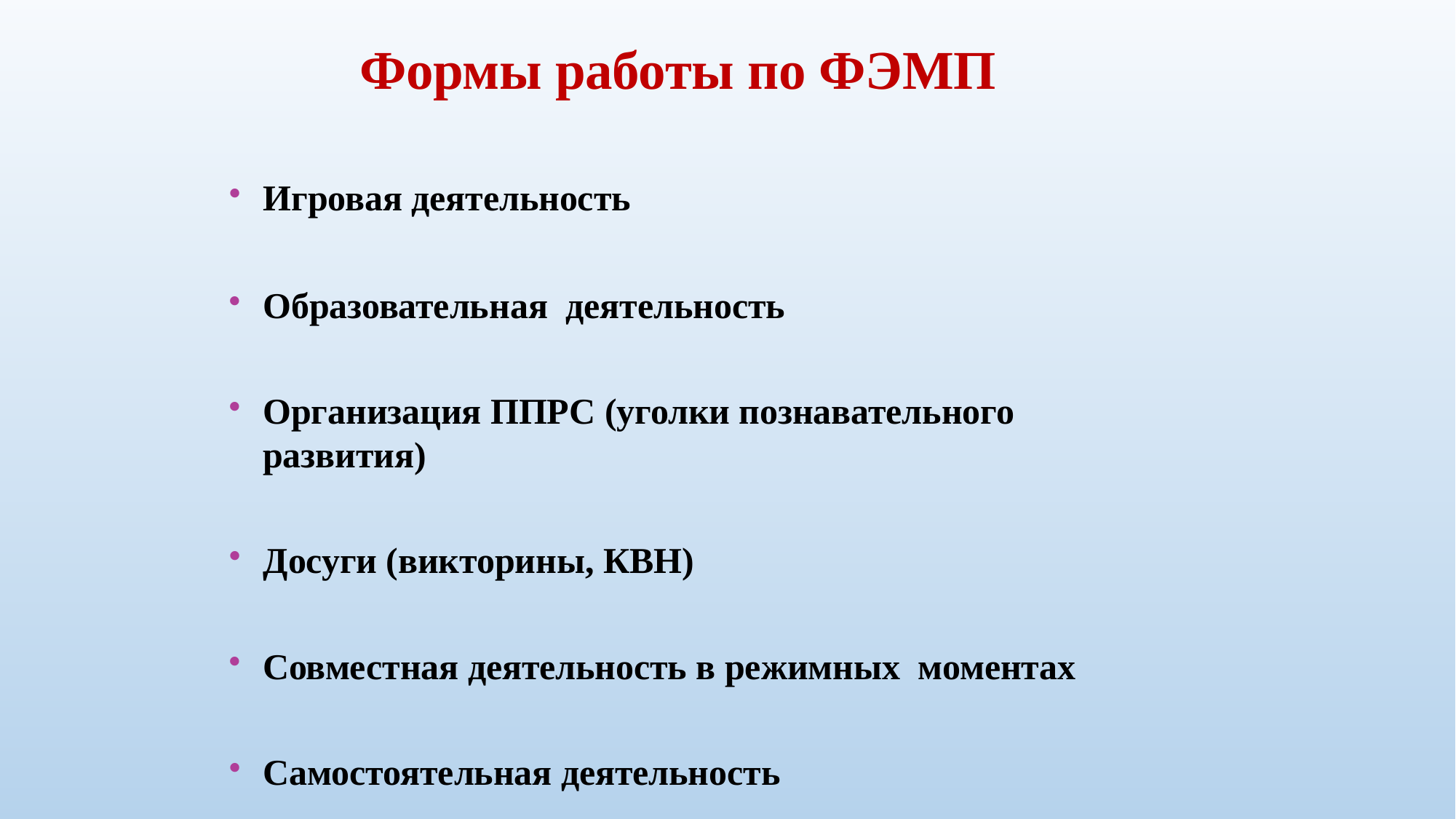

# Формы работы по ФЭМП
Игровая деятельность

Образовательная  деятельность

Организация ППРС (уголки познавательного развития)

Досуги (викторины, КВН)

Совместная деятельность в режимных  моментах

Самостоятельная деятельность

Индивидуальная работа